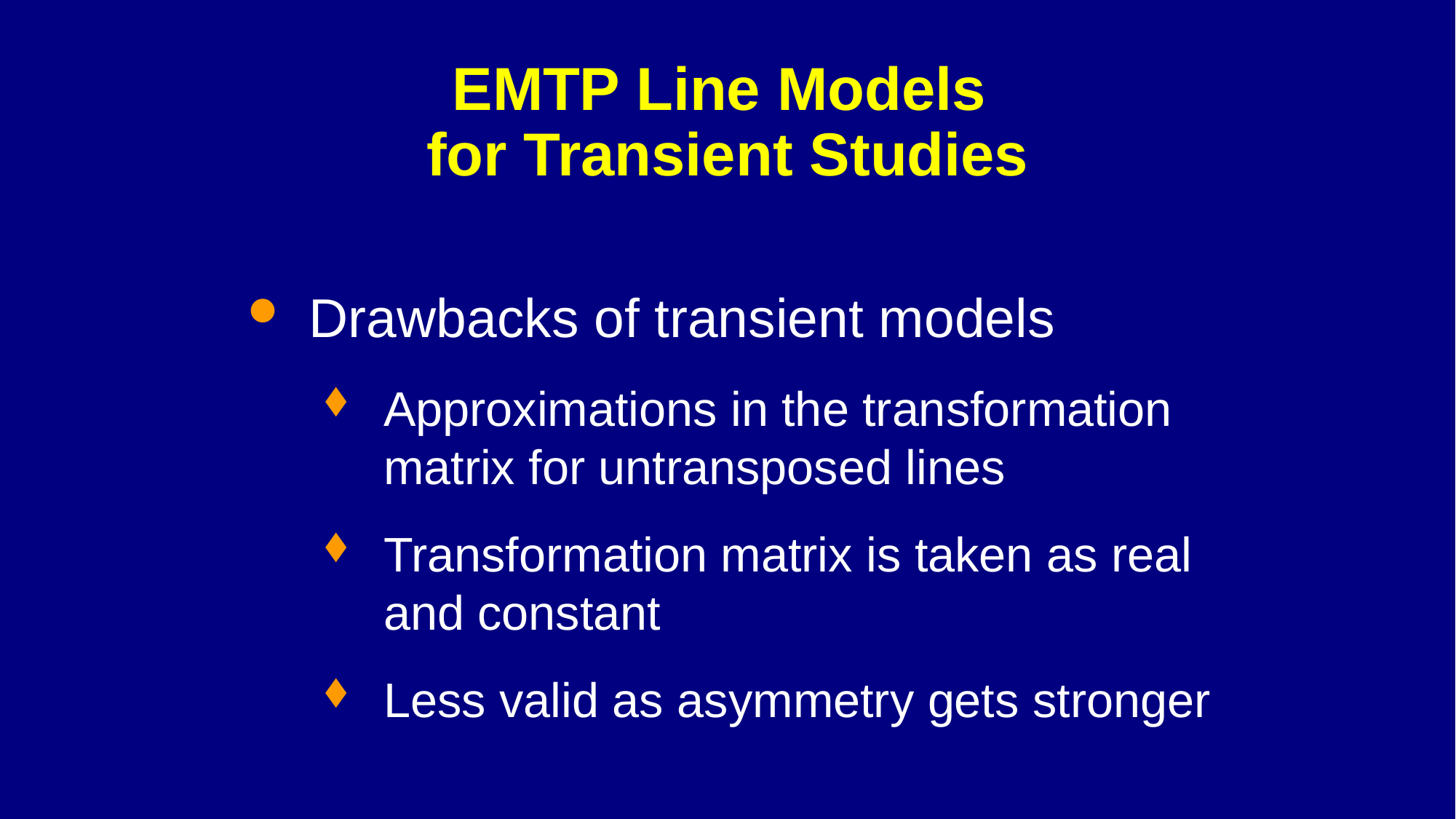

# EMTP Line Models for Transient Studies
Drawbacks of transient models
Approximations in the transformation matrix for untransposed lines
Transformation matrix is taken as real and constant
Less valid as asymmetry gets stronger